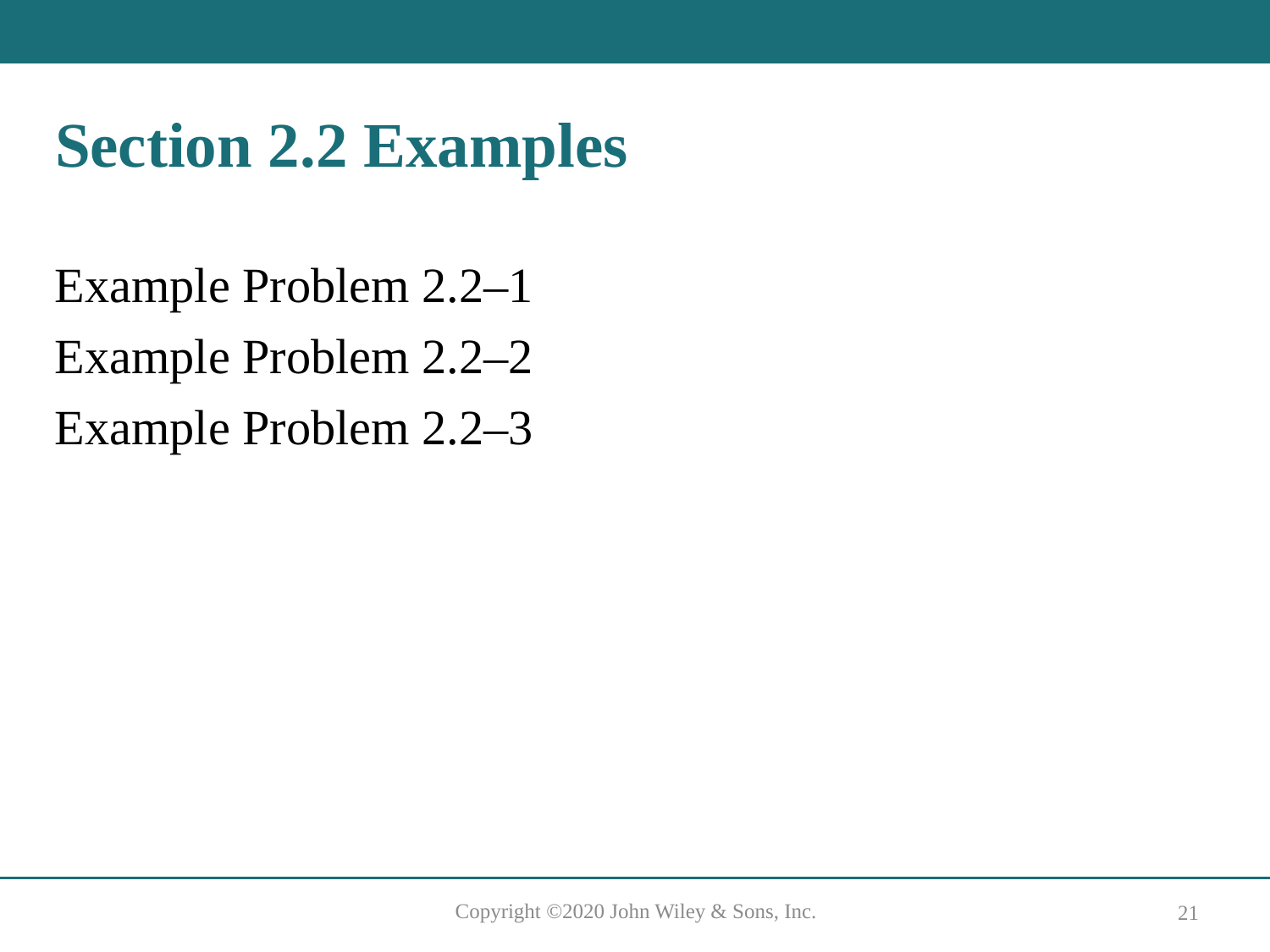

# Section 2.2 Examples
Example Problem 2.2–1
Example Problem 2.2–2
Example Problem 2.2–3